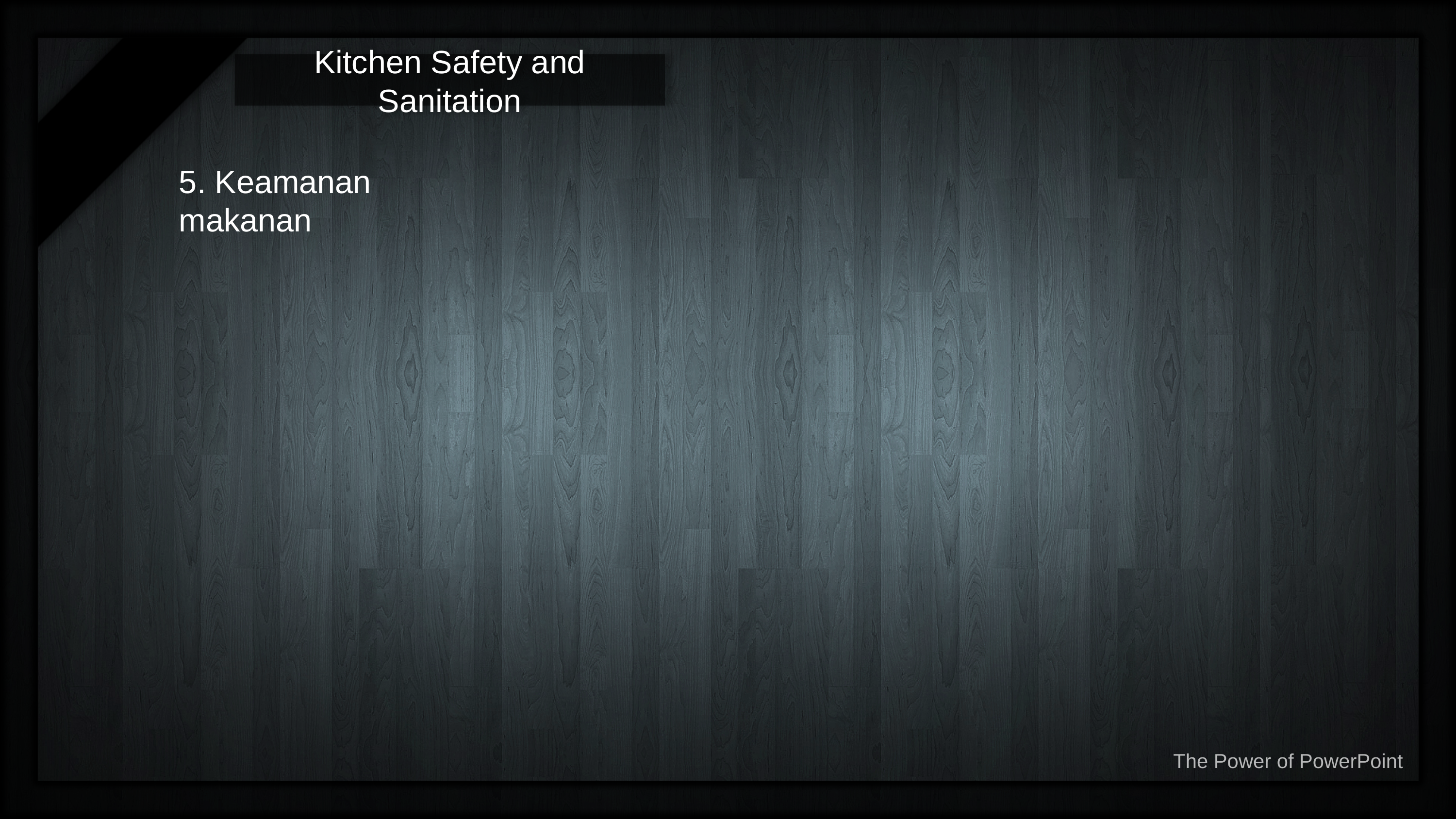

Kitchen Safety and Sanitation
5. Keamanan makanan